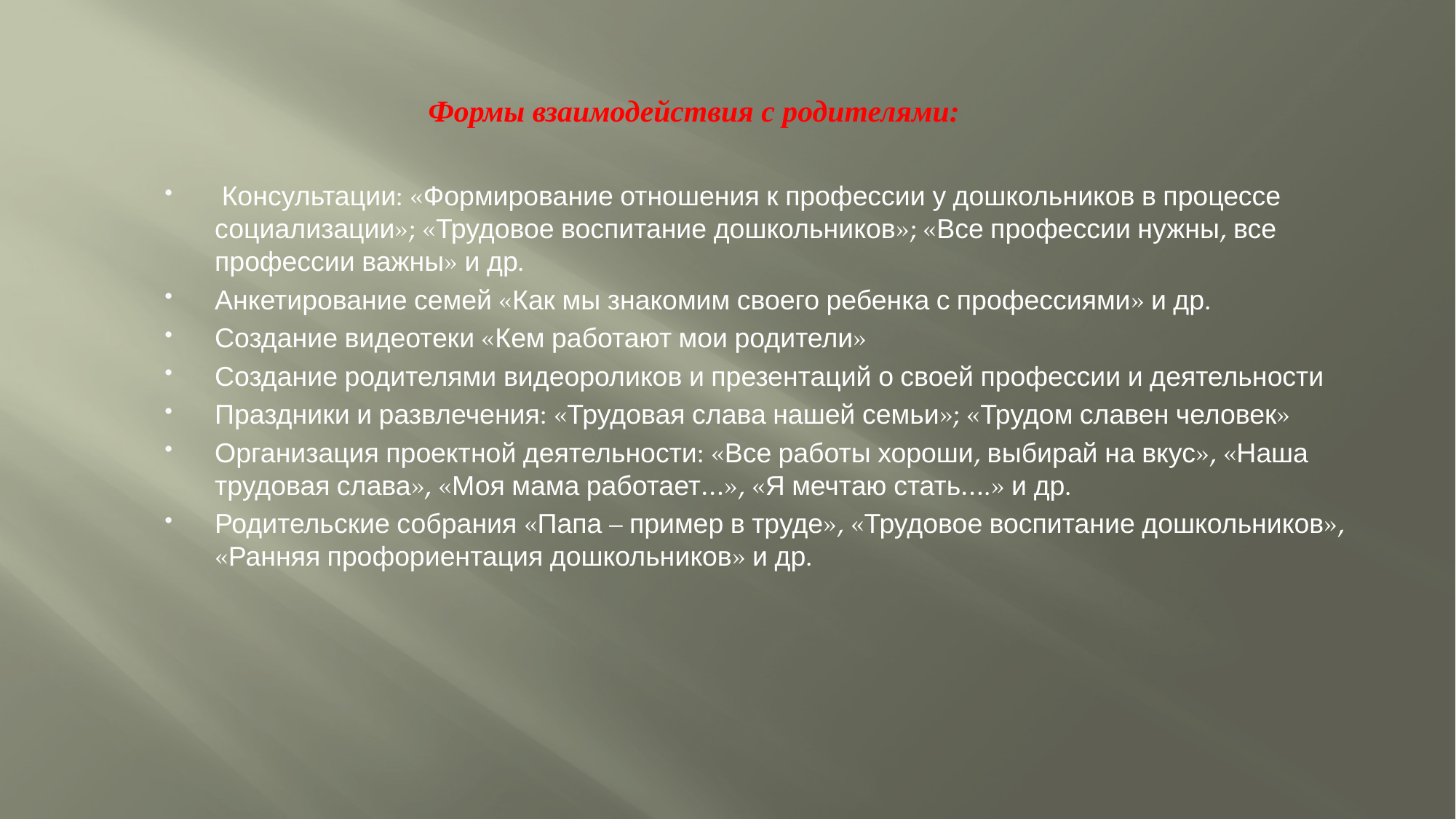

# Формы взаимодействия с родителями:
 Консультации: «Формирование отношения к профессии у дошкольников в процессе социализации»; «Трудовое воспитание дошкольников»; «Все профессии нужны, все профессии важны» и др.
Анкетирование семей «Как мы знакомим своего ребенка с профессиями» и др.
Создание видеотеки «Кем работают мои родители»
Создание родителями видеороликов и презентаций о своей профессии и деятельности
Праздники и развлечения: «Трудовая слава нашей семьи»; «Трудом славен человек»
Организация проектной деятельности: «Все работы хороши, выбирай на вкус», «Наша трудовая слава», «Моя мама работает…», «Я мечтаю стать….» и др.
Родительские собрания «Папа – пример в труде», «Трудовое воспитание дошкольников»,  «Ранняя профориентация дошкольников» и др.